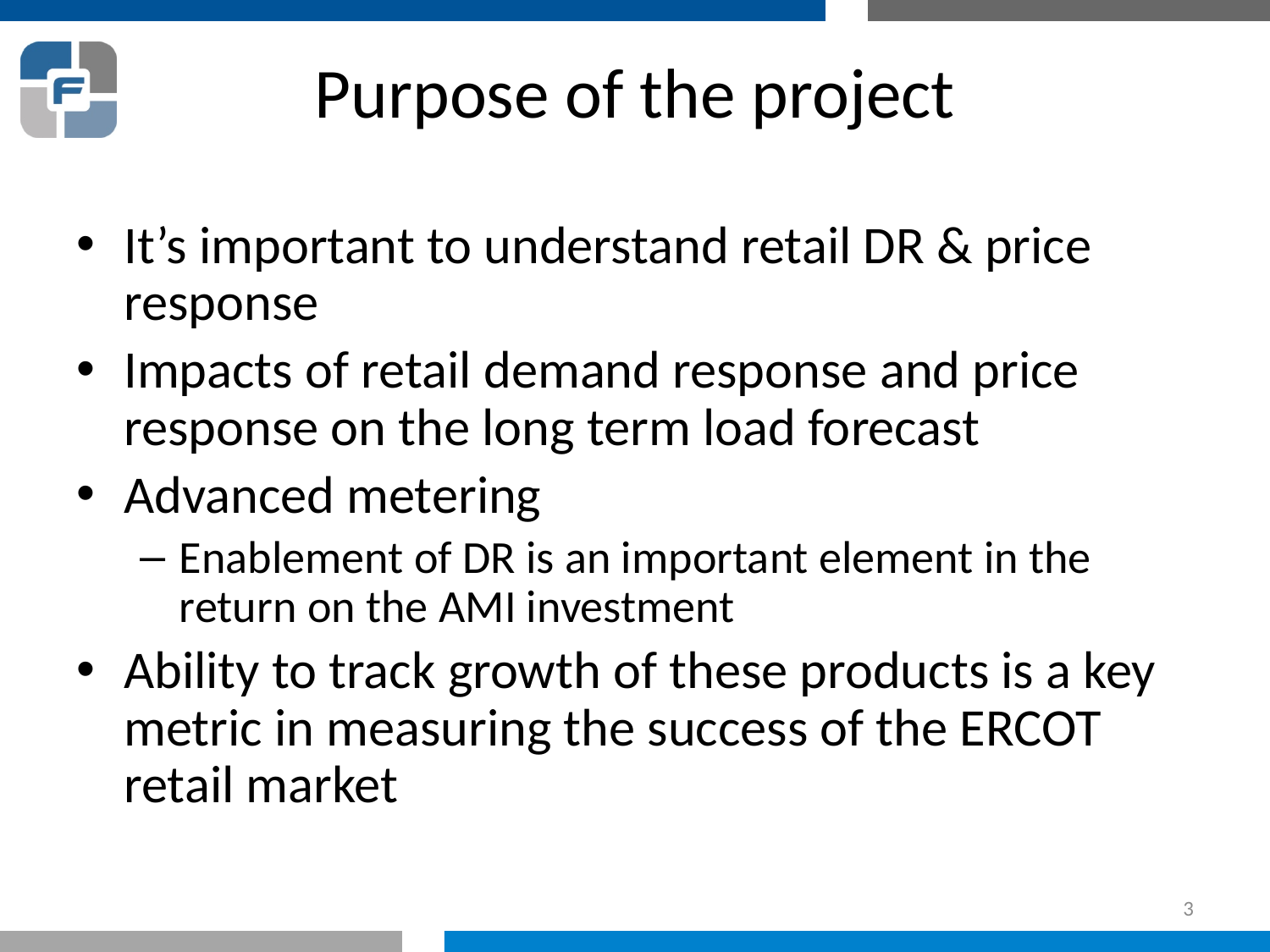

# Purpose of the project
It’s important to understand retail DR & price response
Impacts of retail demand response and price response on the long term load forecast
Advanced metering
Enablement of DR is an important element in the return on the AMI investment
Ability to track growth of these products is a key metric in measuring the success of the ERCOT retail market

3